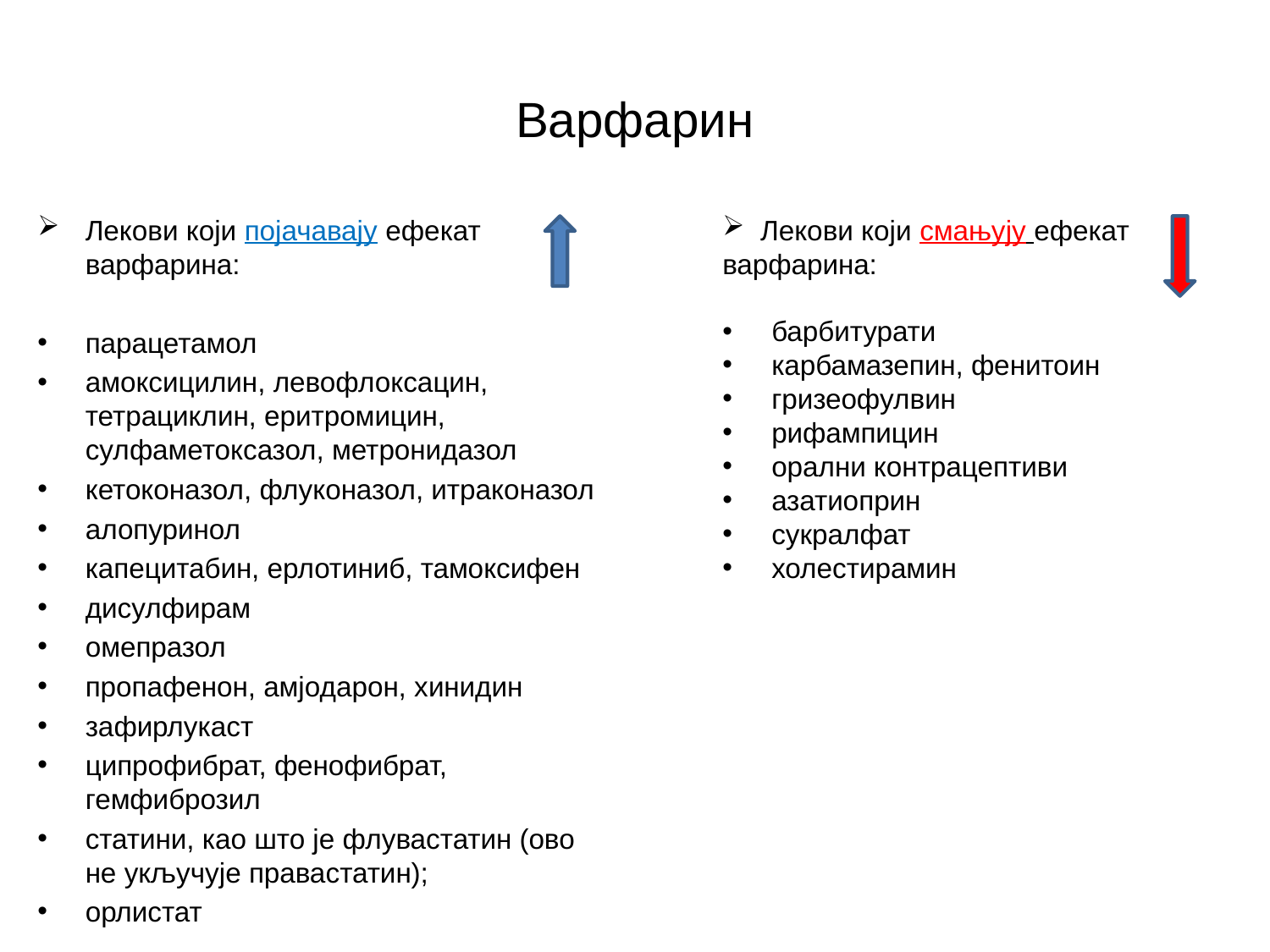

# Варфарин
Лекови који појачавају ефекат варфарина:

парацетамол
амоксицилин, левофлоксацин, тетрациклин, еритромицин, сулфаметоксазол, метронидазол
кетоконазол, флуконазол, итраконазол
алопуринол
капецитабин, ерлотиниб, тамоксифен
дисулфирам
омепразол
пропафенон, амјодарон, хинидин
зафирлукаст
ципрофибрат, фенофибрат, гемфиброзил
статини, као што је флувастатин (ово не укључује правастатин);
орлистат
  Лекови који смањују ефекат варфарина:

     барбитурати
     карбамазепин, фенитоин
     гризеофулвин
     рифампицин
     орални контрацептиви
     азатиоприн
     сукралфат
     холестирамин